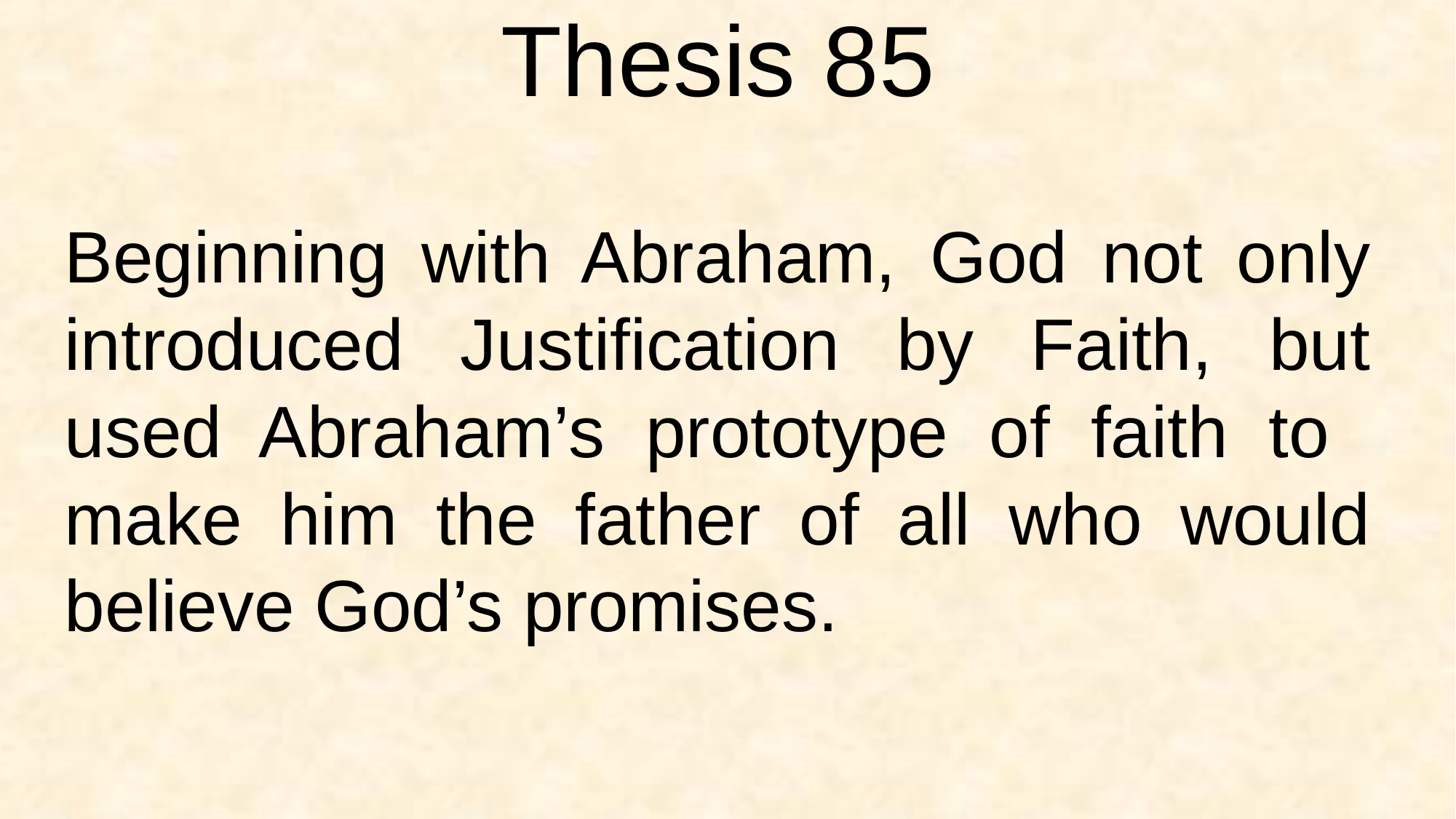

Thesis 85

Beginning with Abraham, God not only introduced Justification by Faith, but used Abraham’s prototype of faith to  make him the father of all who would believe God’s promises.